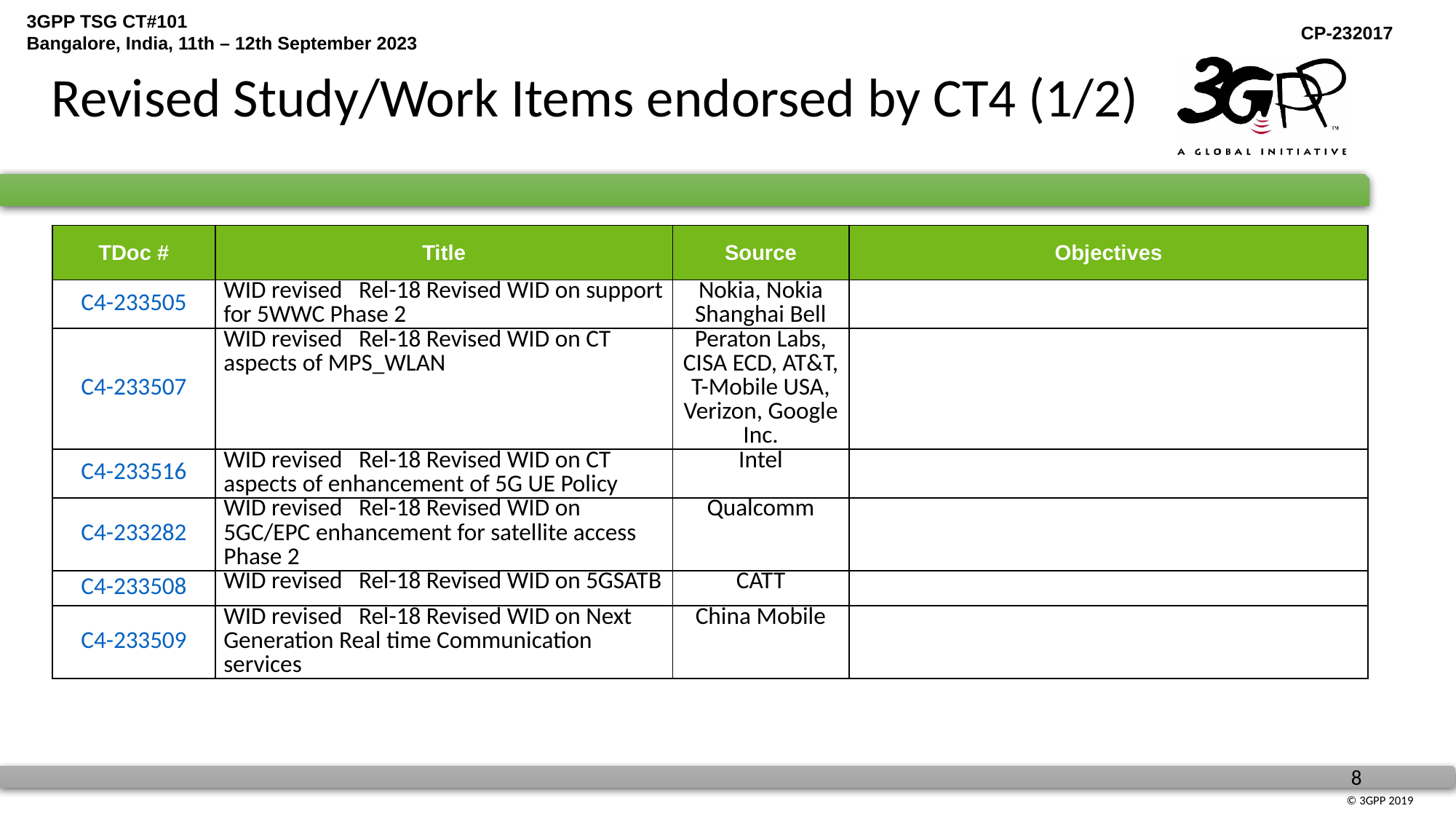

# Revised Study/Work Items endorsed by CT4 (1/2)
| TDoc # | Title | Source | Objectives |
| --- | --- | --- | --- |
| C4-233505 | WID revised Rel-18 Revised WID on support for 5WWC Phase 2 | Nokia, Nokia Shanghai Bell |  |
| C4-233507 | WID revised Rel-18 Revised WID on CT aspects of MPS\_WLAN | Peraton Labs, CISA ECD, AT&T, T-Mobile USA, Verizon, Google Inc. |  |
| C4-233516 | WID revised Rel-18 Revised WID on CT aspects of enhancement of 5G UE Policy | Intel |  |
| C4-233282 | WID revised Rel-18 Revised WID on 5GC/EPC enhancement for satellite access Phase 2 | Qualcomm |  |
| C4-233508 | WID revised Rel-18 Revised WID on 5GSATB | CATT |  |
| C4-233509 | WID revised Rel-18 Revised WID on Next Generation Real time Communication services | China Mobile |  |